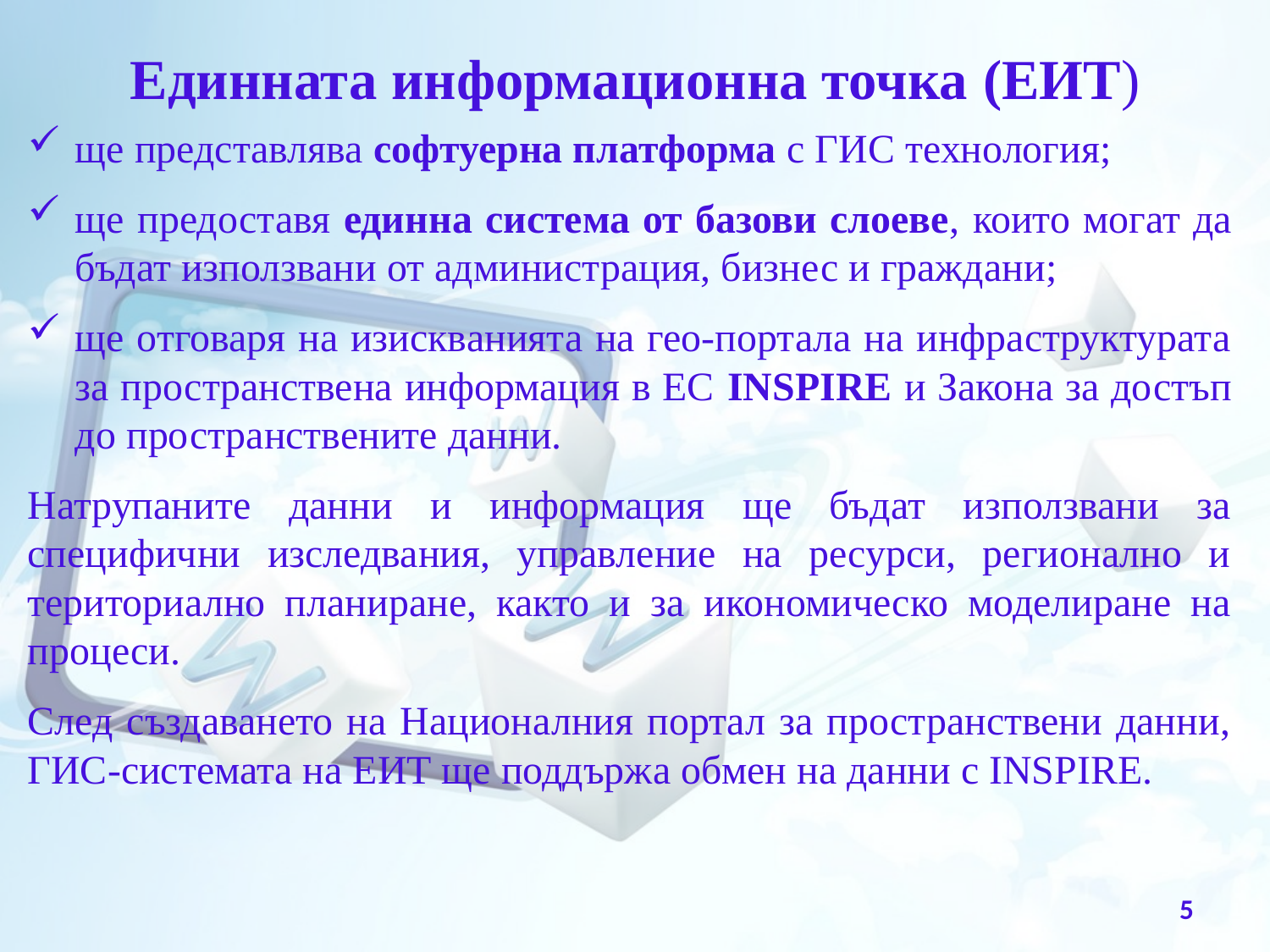

# Единната информационна точка (ЕИТ)
ще представлява софтуерна платформа с ГИС технология;
ще предоставя единна система от базови слоеве, които могат да бъдат използвани от администрация, бизнес и граждани;
ще отговаря на изискванията на гео-портала на инфраструктурата за пространствена информация в ЕС INSPIRE и Закона за достъп до пространствените данни.
Натрупаните данни и информация ще бъдат използвани за специфични изследвания, управление на ресурси, регионално и териториално планиране, както и за икономическо моделиране на процеси.
След създаването на Националния портал за пространствени данни, ГИС-системата на ЕИТ ще поддържа обмен на данни с INSPIRE.

5